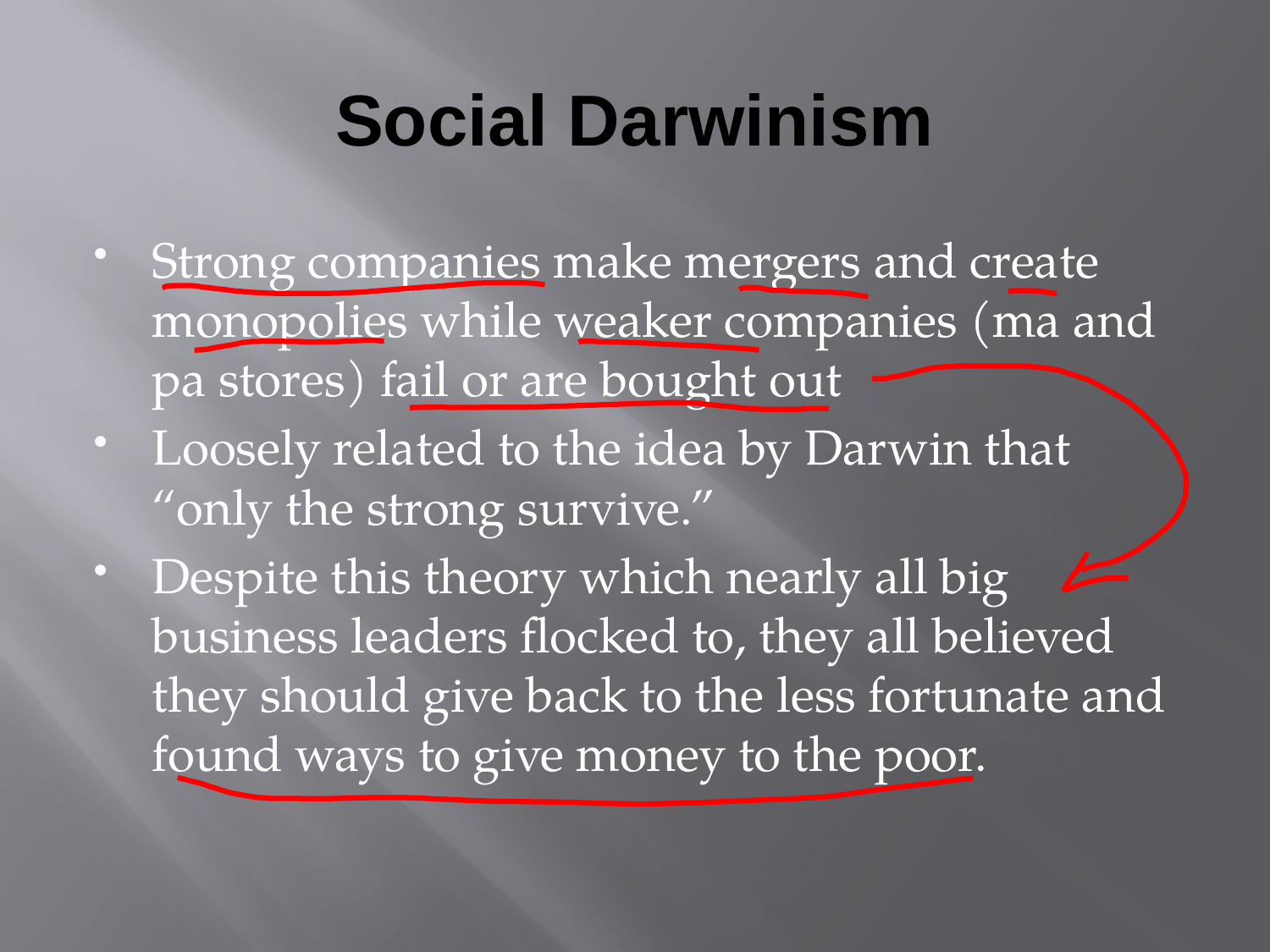

# Social Darwinism
Strong companies make mergers and create monopolies while weaker companies (ma and pa stores) fail or are bought out
Loosely related to the idea by Darwin that “only the strong survive.”
Despite this theory which nearly all big business leaders flocked to, they all believed they should give back to the less fortunate and found ways to give money to the poor.